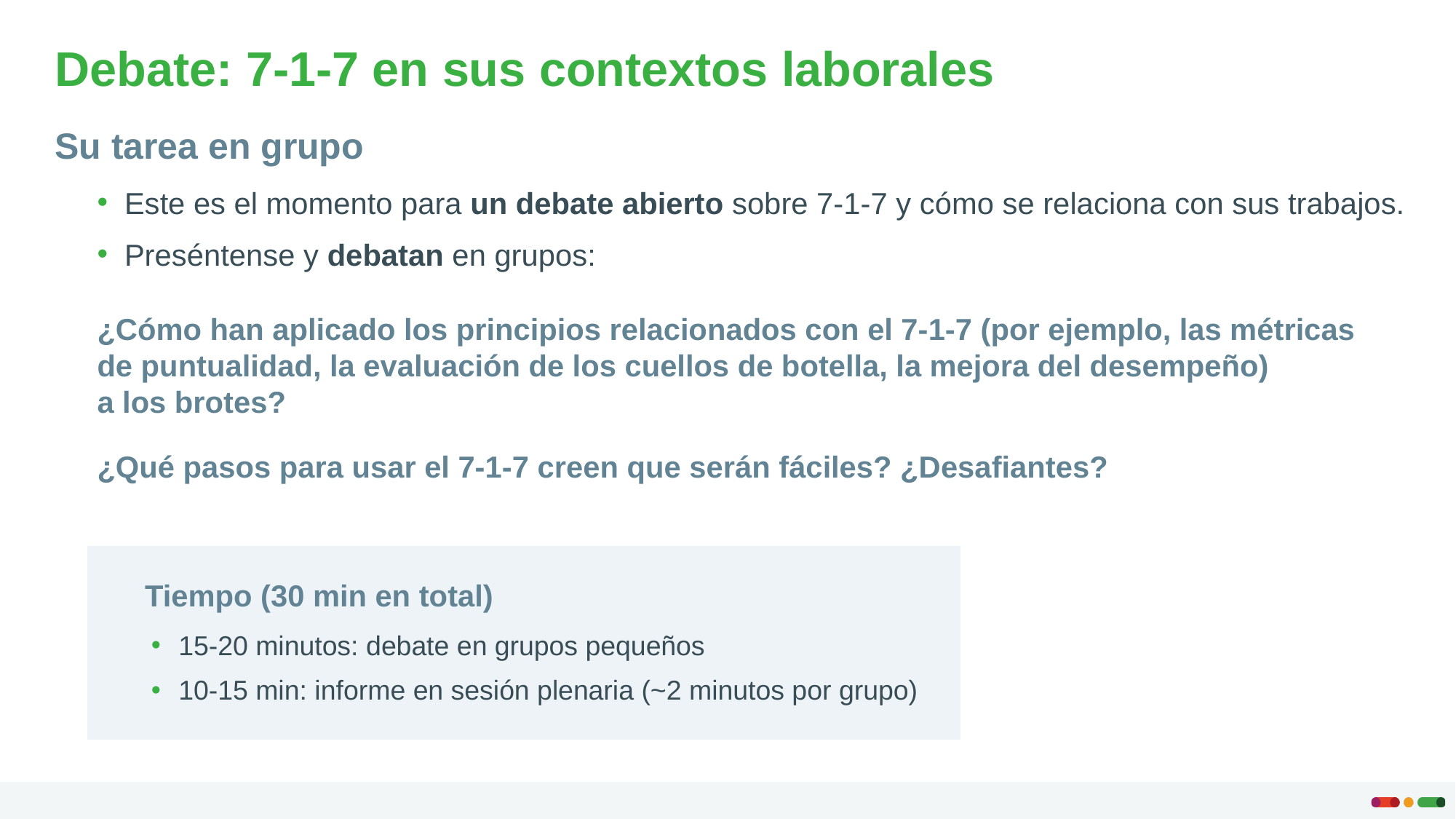

# Debate: 7-1-7 en sus contextos laborales
Su tarea en grupo
Este es el momento para un debate abierto sobre 7-1-7 y cómo se relaciona con sus trabajos.
Preséntense y debatan en grupos:

¿Cómo han aplicado los principios relacionados con el 7-1-7 (por ejemplo, las métricas
de puntualidad, la evaluación de los cuellos de botella, la mejora del desempeño)
a los brotes?

¿Qué pasos para usar el 7-1-7 creen que serán fáciles? ¿Desafiantes?

Tiempo (30 min en total)
15-20 minutos: debate en grupos pequeños
10-15 min: informe en sesión plenaria (~2 minutos por grupo)